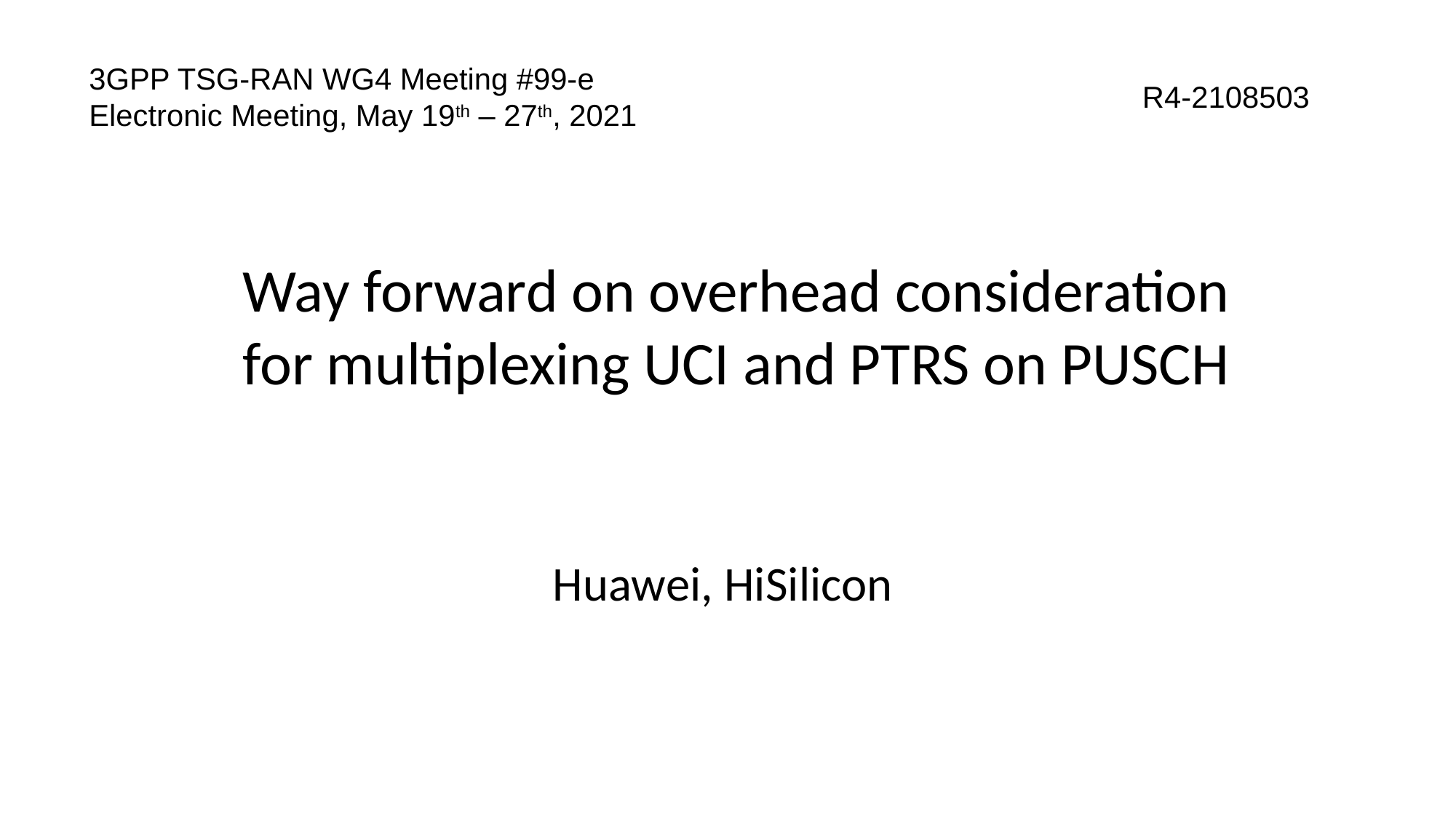

# 3GPP TSG-RAN WG4 Meeting #99-e Electronic Meeting, May 19th – 27th, 2021
R4-2108503
Way forward on overhead consideration for multiplexing UCI and PTRS on PUSCH
Huawei, HiSilicon